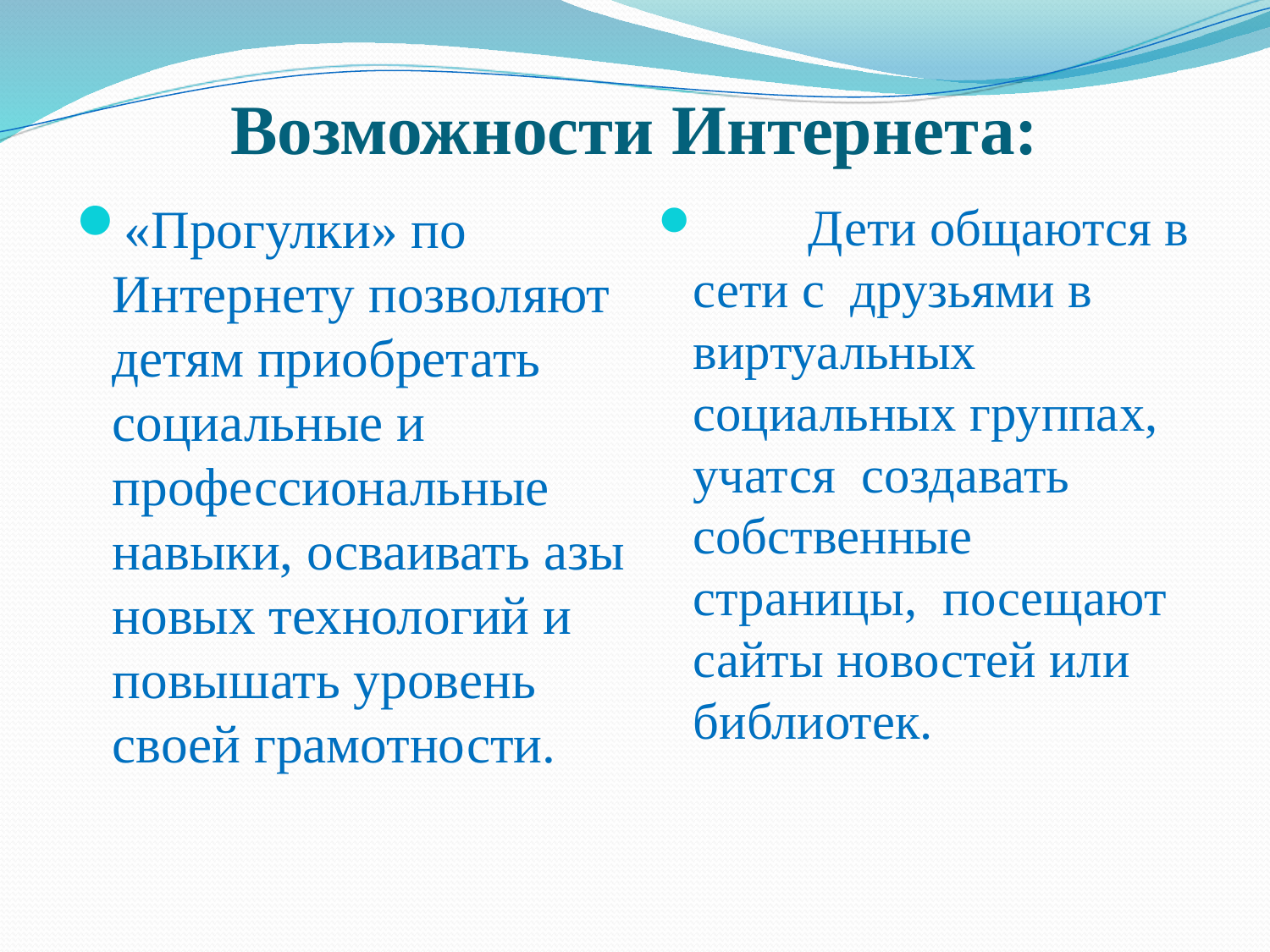

# Возможности Интернета:
«Прогулки» по Интернету позволяют детям приобретать социальные и профессиональные навыки, осваивать азы новых технологий и повышать уровень своей грамотности.

	Дети общаются в сети с  друзьями в виртуальных социальных группах, учатся  создавать собственные страницы,  посещают сайты новостей или библиотек.